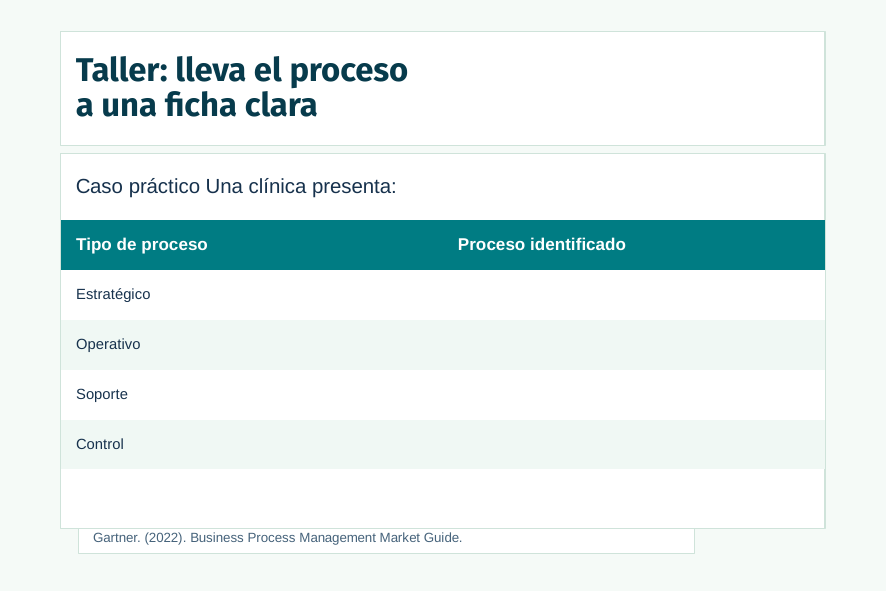

# Taller: lleva el proceso
a una ficha clara
Caso práctico Una clínica presenta:

| Tipo de proceso | Proceso identificado |
| --- | --- |
| Estratégico |  |
| Operativo |  |
| Soporte |  |
| Control |  |
Gartner. (2022). Business Process Management Market Guide.